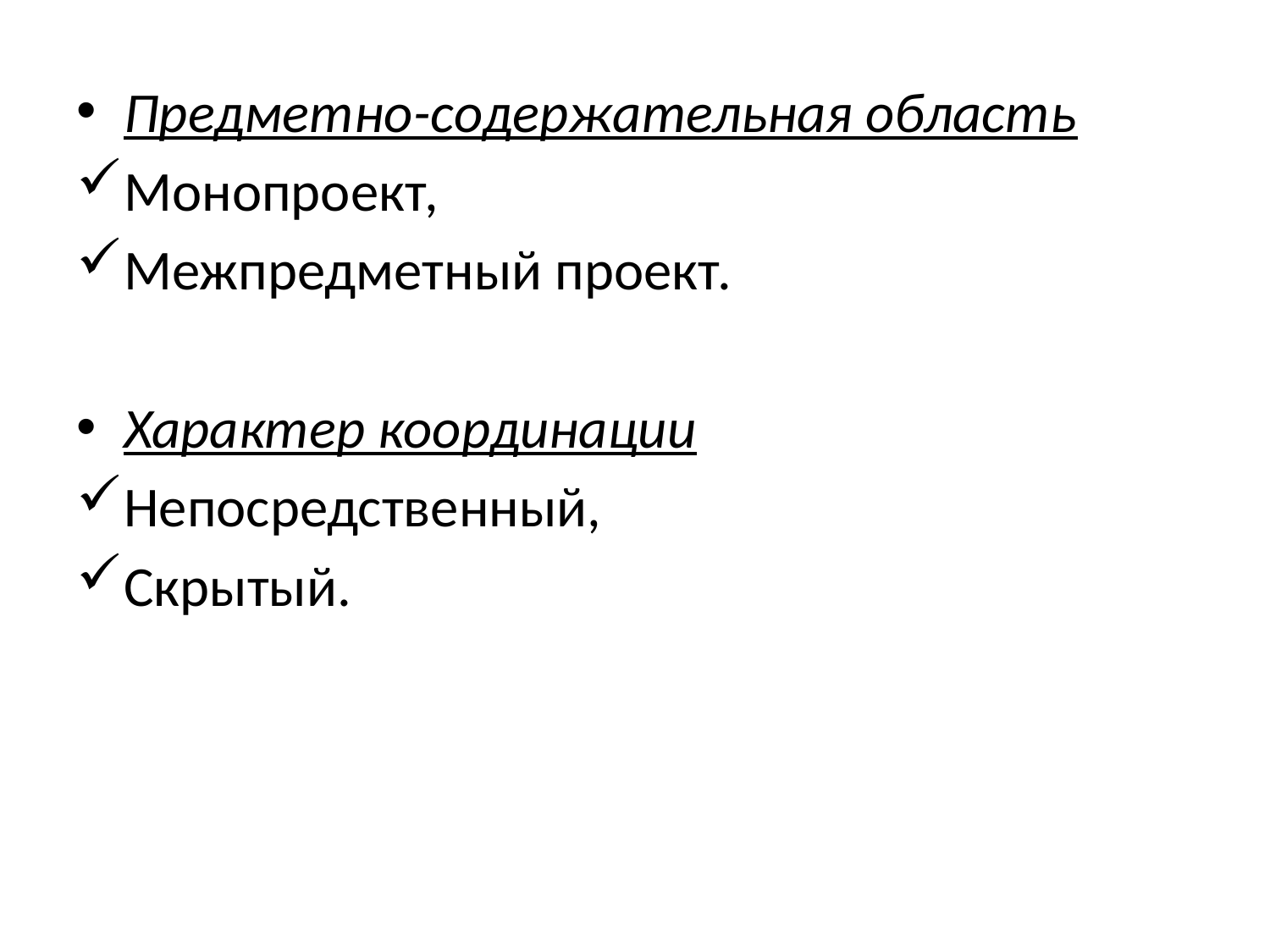

Предметно-содержательная область
Монопроект,
Межпредметный проект.

Характер координации
Непосредственный,
Скрытый.